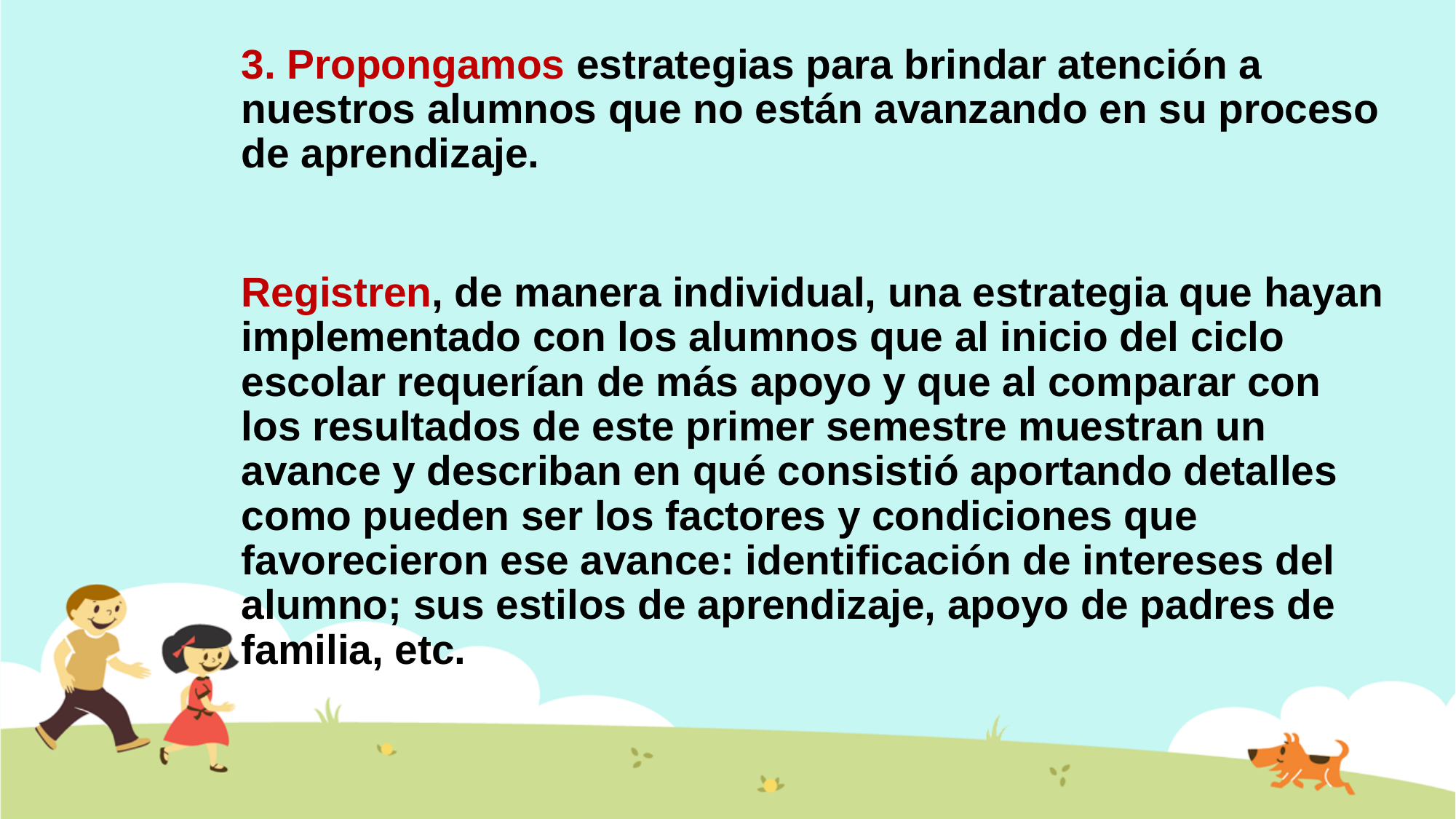

3. Propongamos estrategias para brindar atención a nuestros alumnos que no están avanzando en su proceso de aprendizaje.

Registren, de manera individual, una estrategia que hayan implementado con los alumnos que al inicio del ciclo escolar requerían de más apoyo y que al comparar con los resultados de este primer semestre muestran un avance y describan en qué consistió aportando detalles como pueden ser los factores y condiciones que favorecieron ese avance: identificación de intereses del alumno; sus estilos de aprendizaje, apoyo de padres de familia, etc.